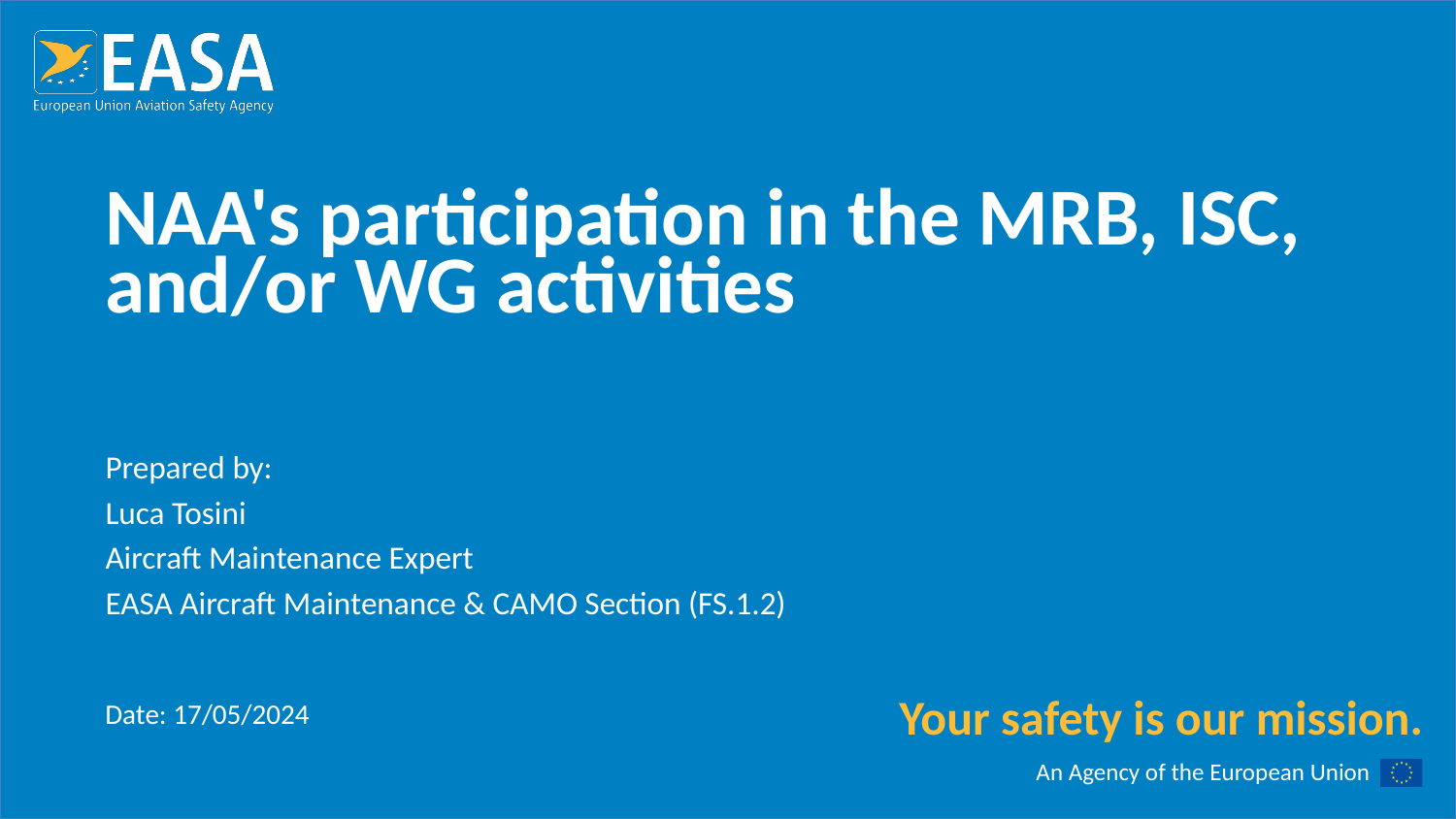

# NAA's participation in the MRB, ISC, and/or WG activities
Prepared by:
Luca Tosini
Aircraft Maintenance Expert
EASA Aircraft Maintenance & CAMO Section (FS.1.2)

Date: 17/05/2024